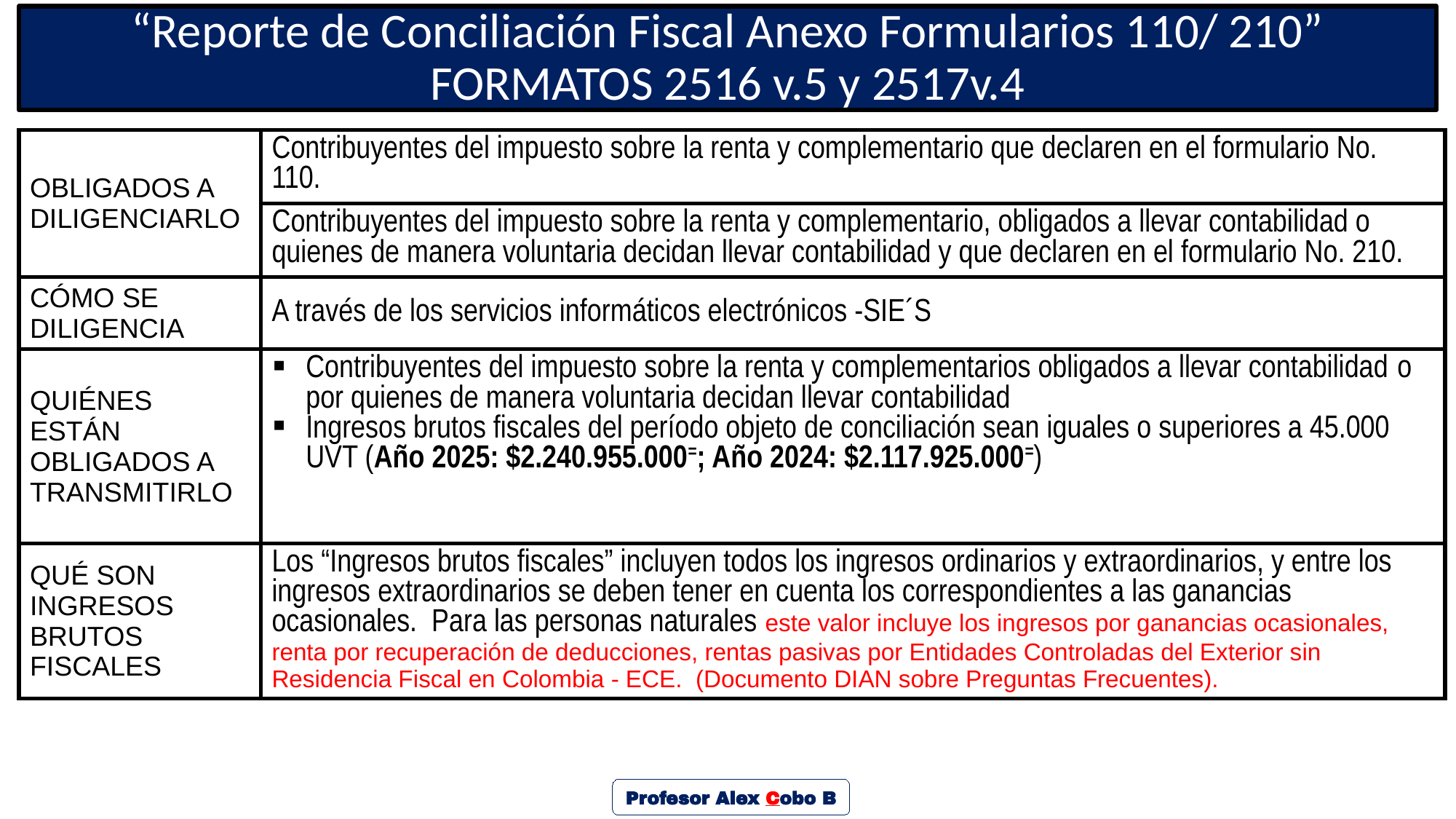

# “Reporte de Conciliación Fiscal Anexo Formularios 110/ 210” FORMATOS 2516 v.5 y 2517v.4
| OBLIGADOS A DILIGENCIARLO | Contribuyentes del impuesto sobre la renta y complementario que declaren en el formulario No. 110. |
| --- | --- |
|  | Contribuyentes del impuesto sobre la renta y complementario, obligados a llevar contabilidad o quienes de manera voluntaria decidan llevar contabilidad y que declaren en el formulario No. 210. |
| CÓMO SE DILIGENCIA | A través de los servicios informáticos electrónicos -SIE´S |
| QUIÉNES ESTÁN OBLIGADOS A TRANSMITIRLO | Contribuyentes del impuesto sobre la renta y complementarios obligados a llevar contabilidad o por quienes de manera voluntaria decidan llevar contabilidad Ingresos brutos fiscales del período objeto de conciliación sean iguales o superiores a 45.000 UVT (Año 2025: $2.240.955.000=; Año 2024: $2.117.925.000=) |
| QUÉ SON INGRESOS BRUTOS FISCALES | Los “Ingresos brutos fiscales” incluyen todos los ingresos ordinarios y extraordinarios, y entre los ingresos extraordinarios se deben tener en cuenta los correspondientes a las ganancias ocasionales. Para las personas naturales este valor incluye los ingresos por ganancias ocasionales, renta por recuperación de deducciones, rentas pasivas por Entidades Controladas del Exterior sin Residencia Fiscal en Colombia - ECE. (Documento DIAN sobre Preguntas Frecuentes). |
Profesor Alex Cobo B